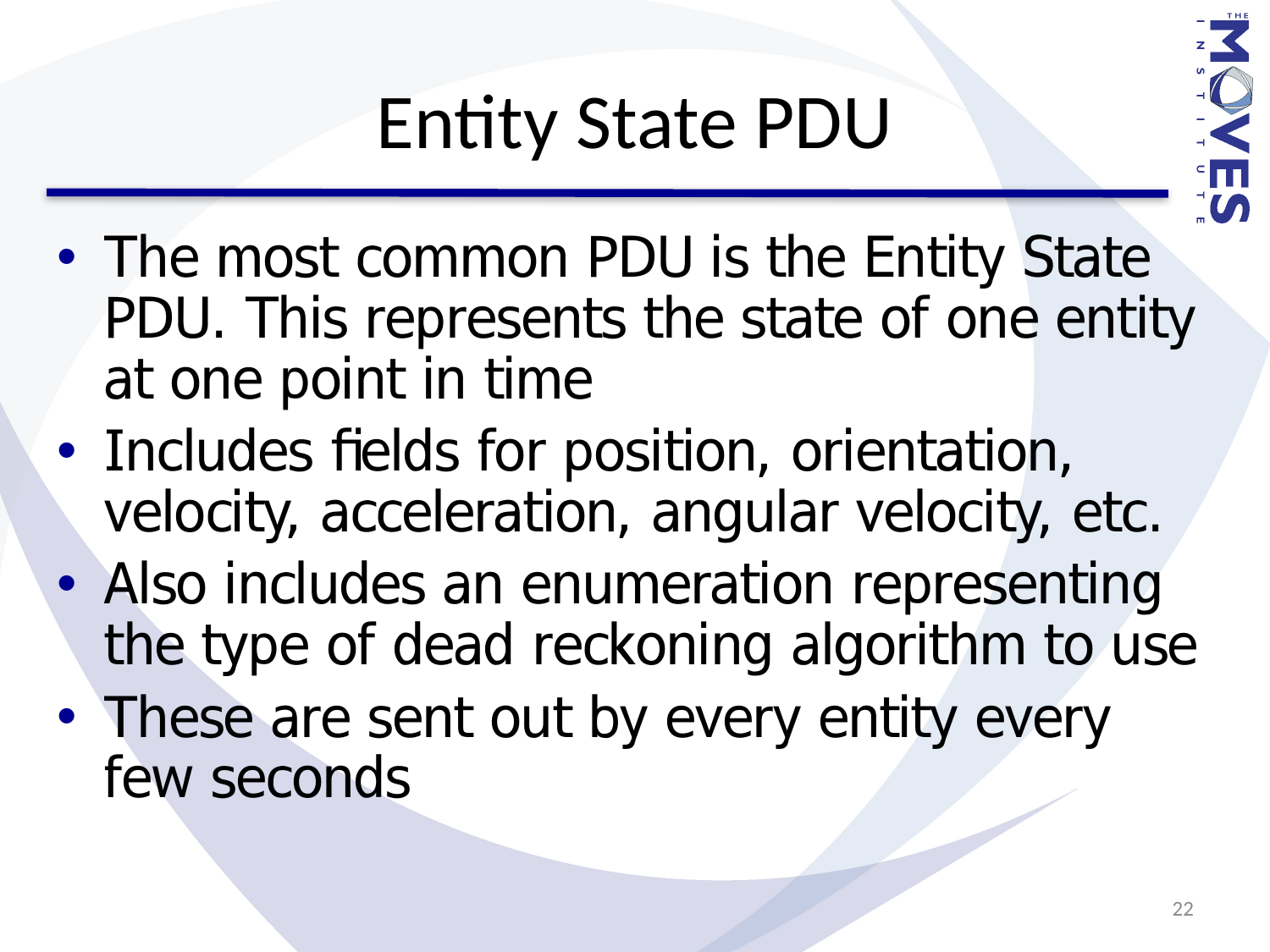

# Entity State PDU
The most common PDU is the Entity State PDU. This represents the state of one entity at one point in time
Includes fields for position, orientation, velocity, acceleration, angular velocity, etc.
Also includes an enumeration representing the type of dead reckoning algorithm to use
These are sent out by every entity every few seconds
22